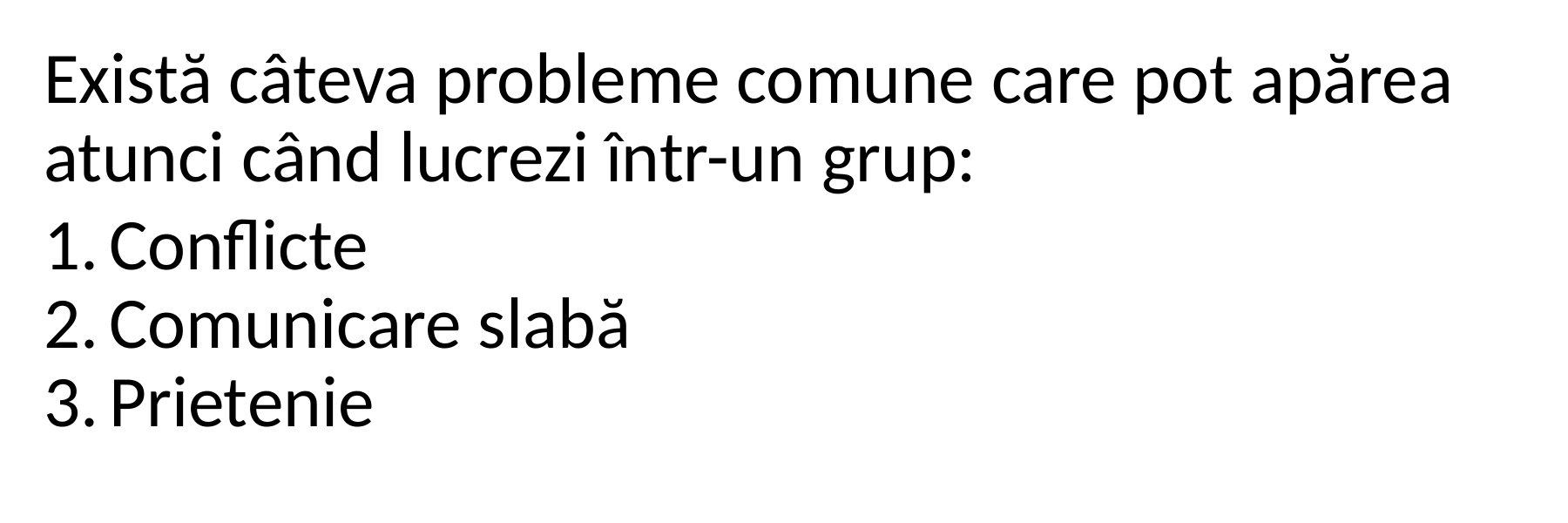

Există câteva probleme comune care pot apărea atunci când lucrezi într-un grup:
Conflicte
Comunicare slabă
Prietenie